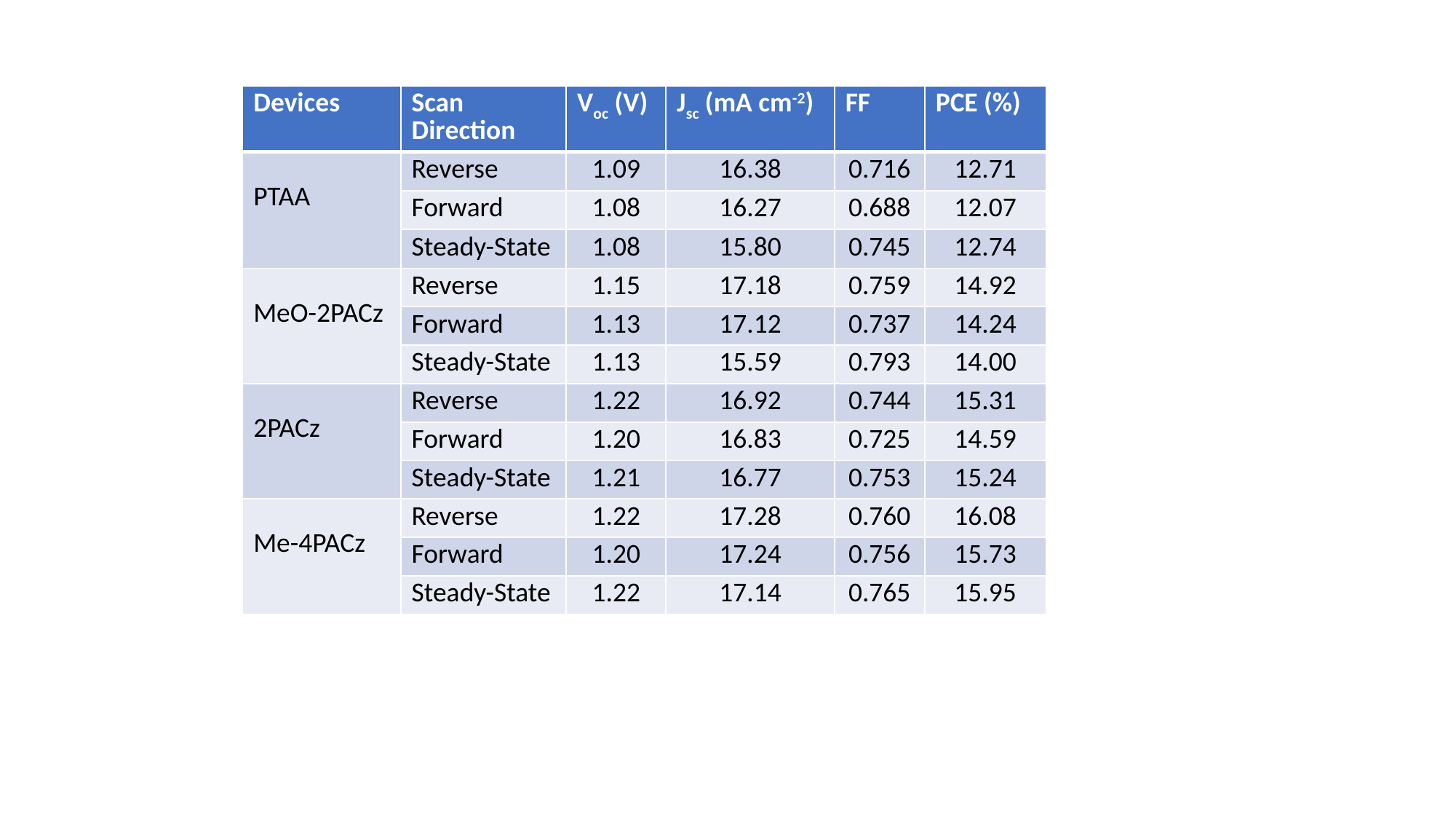

| Devices | Scan Direction | Voc (V) | Jsc (mA cm-2) | FF | PCE (%) |
| --- | --- | --- | --- | --- | --- |
| PTAA | Reverse | 1.09 | 16.38 | 0.716 | 12.71 |
|  | Forward | 1.08 | 16.27 | 0.688 | 12.07 |
|  | Steady-State | 1.08 | 15.80 | 0.745 | 12.74 |
| MeO-2PACz | Reverse | 1.15 | 17.18 | 0.759 | 14.92 |
|  | Forward | 1.13 | 17.12 | 0.737 | 14.24 |
|  | Steady-State | 1.13 | 15.59 | 0.793 | 14.00 |
| 2PACz | Reverse | 1.22 | 16.92 | 0.744 | 15.31 |
|  | Forward | 1.20 | 16.83 | 0.725 | 14.59 |
|  | Steady-State | 1.21 | 16.77 | 0.753 | 15.24 |
| Me-4PACz | Reverse | 1.22 | 17.28 | 0.760 | 16.08 |
|  | Forward | 1.20 | 17.24 | 0.756 | 15.73 |
|  | Steady-State | 1.22 | 17.14 | 0.765 | 15.95 |